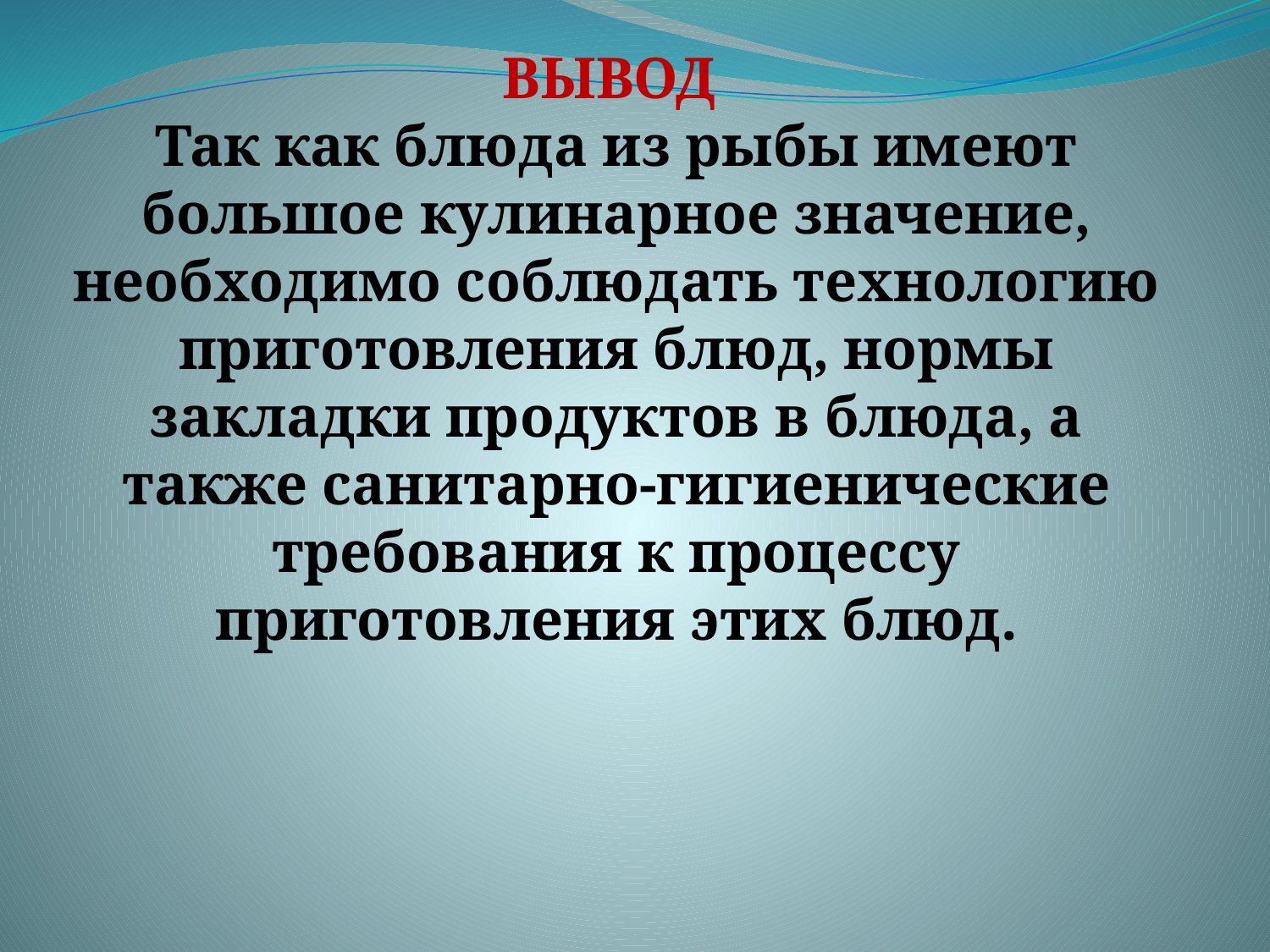

ВЫВОД
Так как блюда из рыбы имеют большое кулинарное значение, необходимо соблюдать технологию приготовления блюд, нормы закладки продуктов в блюда, а также санитарно-гигиенические требования к процессу приготовления этих блюд.